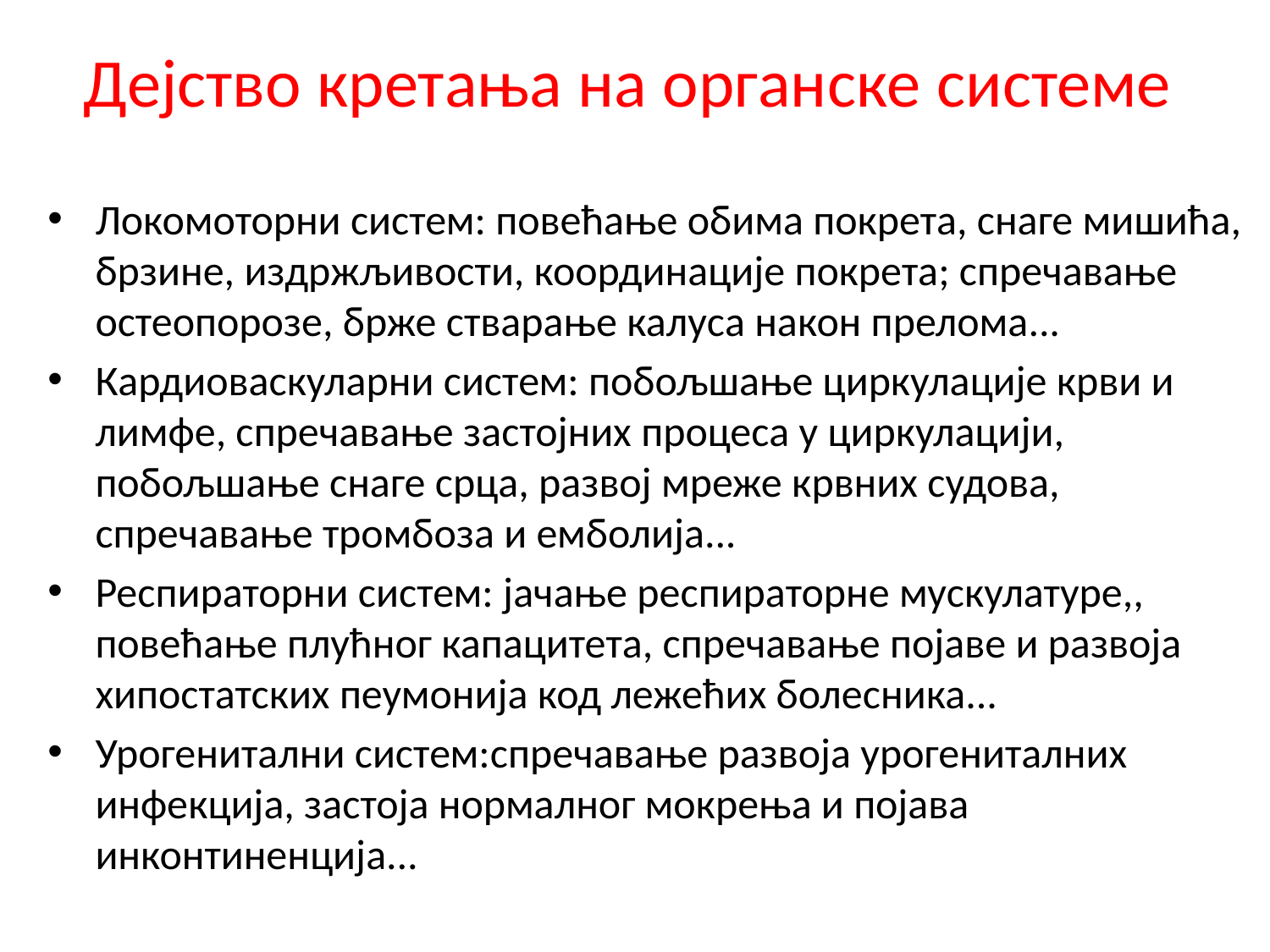

# Дејство кретања на органске системе
Локомоторни систем: повећање обима покрета, снаге мишића, брзине, издржљивости, координације покрета; спречавање остеопорозе, брже стварање калуса након прелома...
Кардиоваскуларни систем: побољшање циркулације крви и лимфе, спречавање застојних процеса у циркулацији, побољшање снаге срца, развој мреже крвних судова, спречавање тромбоза и емболија...
Респираторни систем: јачање респираторне мускулатуре,, повећање плућног капацитета, спречавање појаве и развоја хипостатских пеумонија код лежећих болесника...
Урогенитални систем:спречавање развоја урогениталних инфекција, застоја нормалног мокрења и појава инконтиненција...